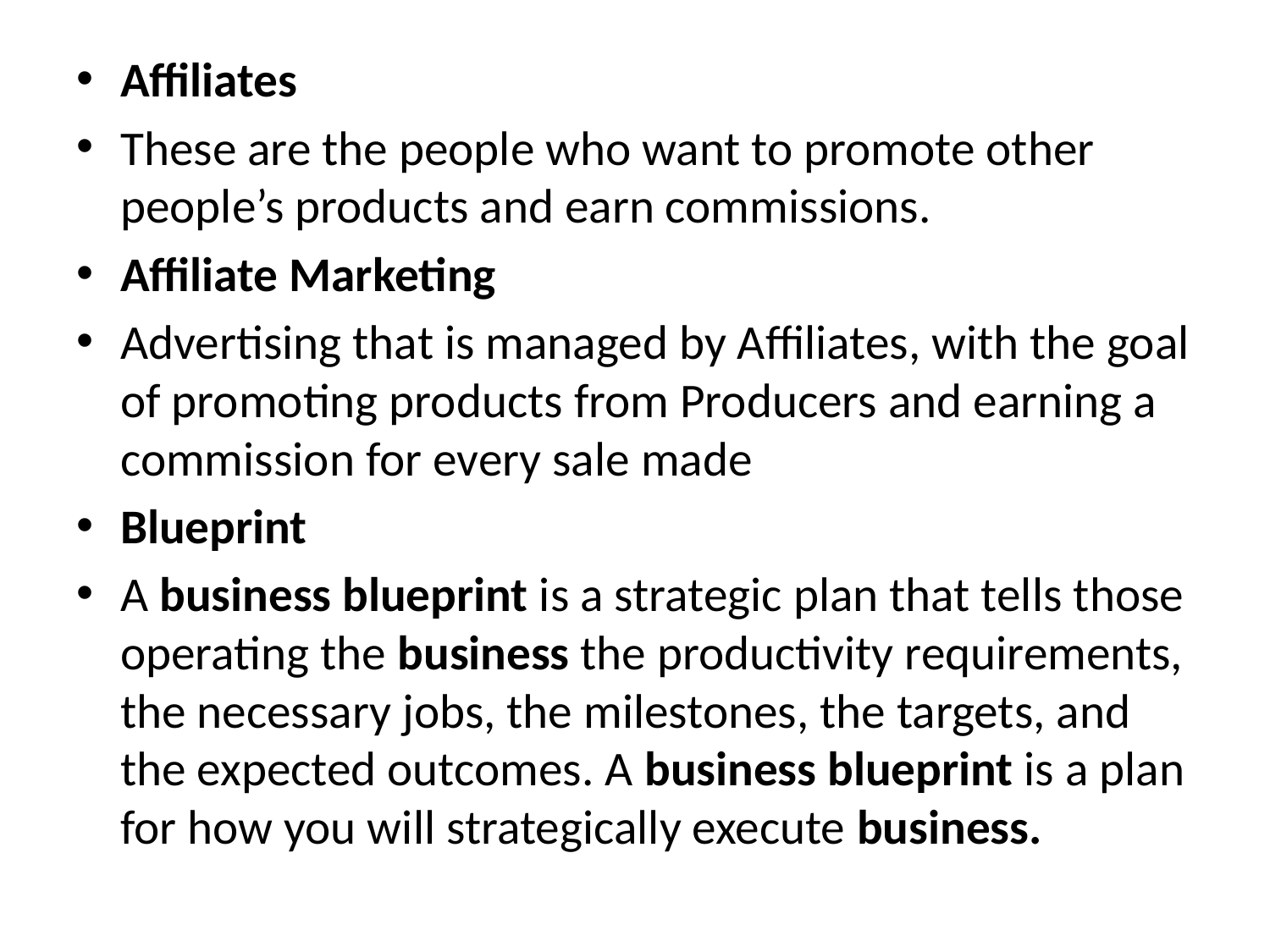

#
Affiliates
These are the people who want to promote other people’s products and earn commissions.
Affiliate Marketing
Advertising that is managed by Affiliates, with the goal of promoting products from Producers and earning a commission for every sale made
Blueprint
A business blueprint is a strategic plan that tells those operating the business the productivity requirements, the necessary jobs, the milestones, the targets, and the expected outcomes. A business blueprint is a plan for how you will strategically execute business.